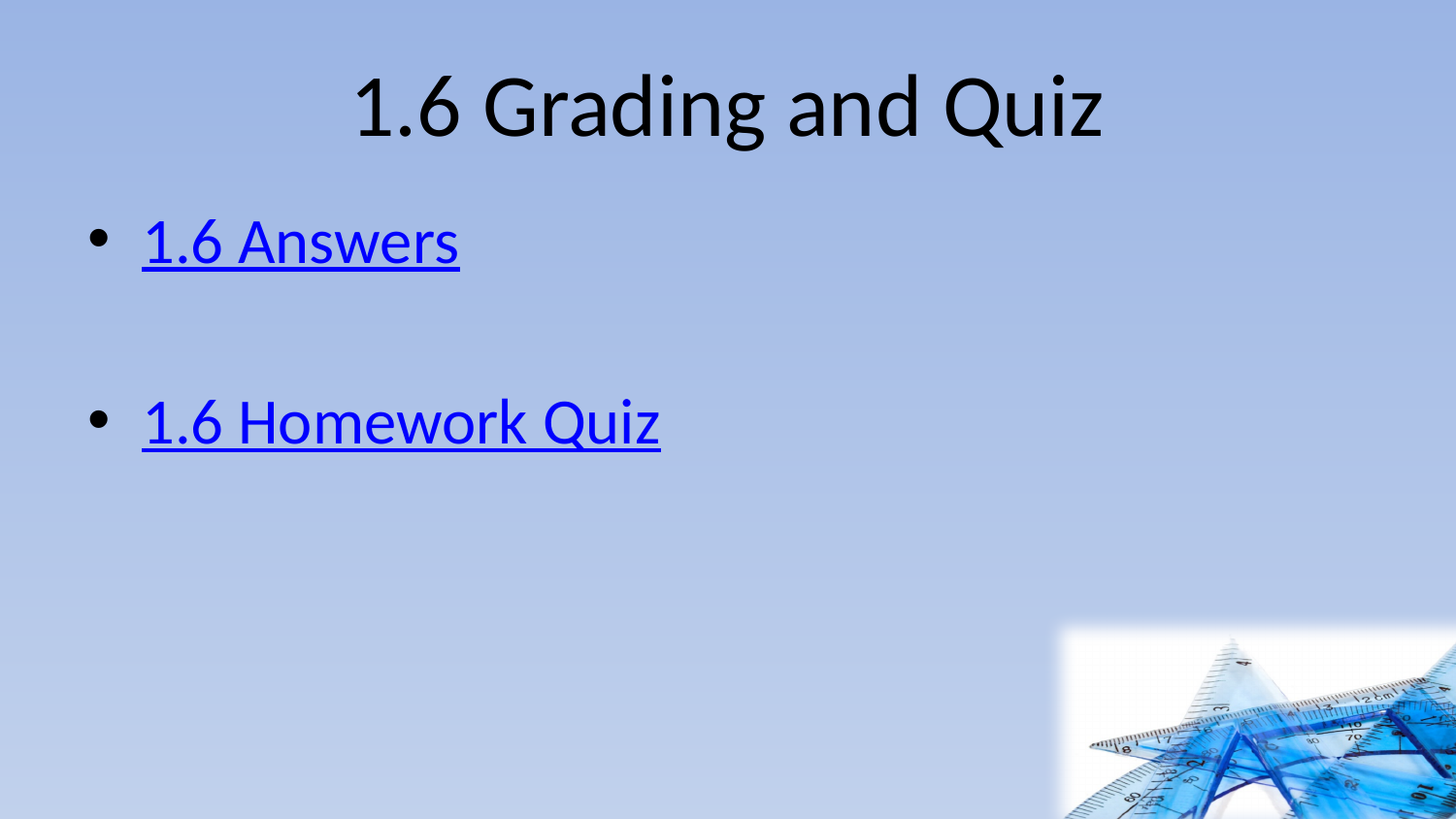

# 1.6 Grading and Quiz
1.6 Answers

1.6 Homework Quiz